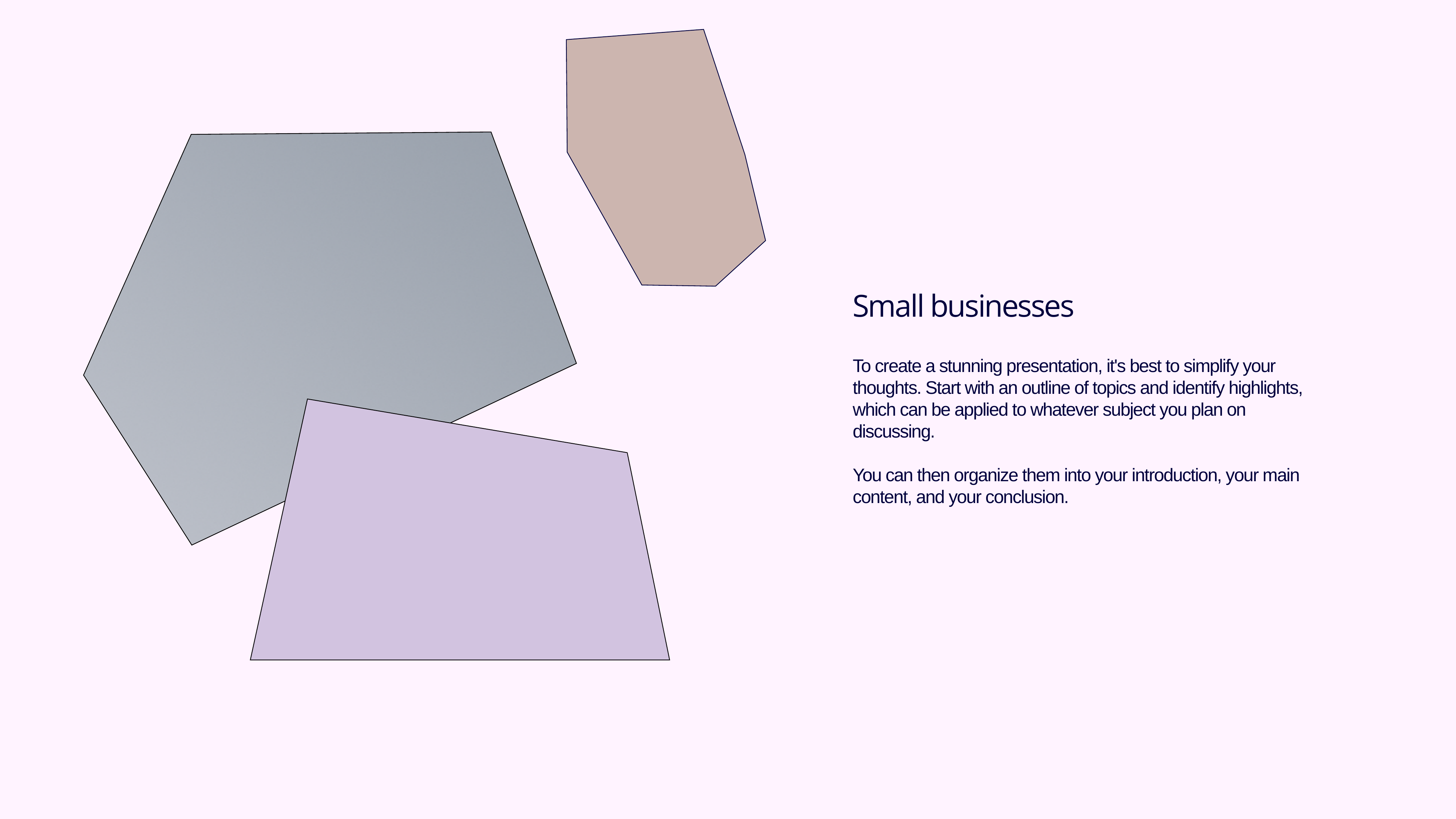

Small businesses
To create a stunning presentation, it's best to simplify your thoughts. Start with an outline of topics and identify highlights, which can be applied to whatever subject you plan on discussing.

You can then organize them into your introduction, your main content, and your conclusion.